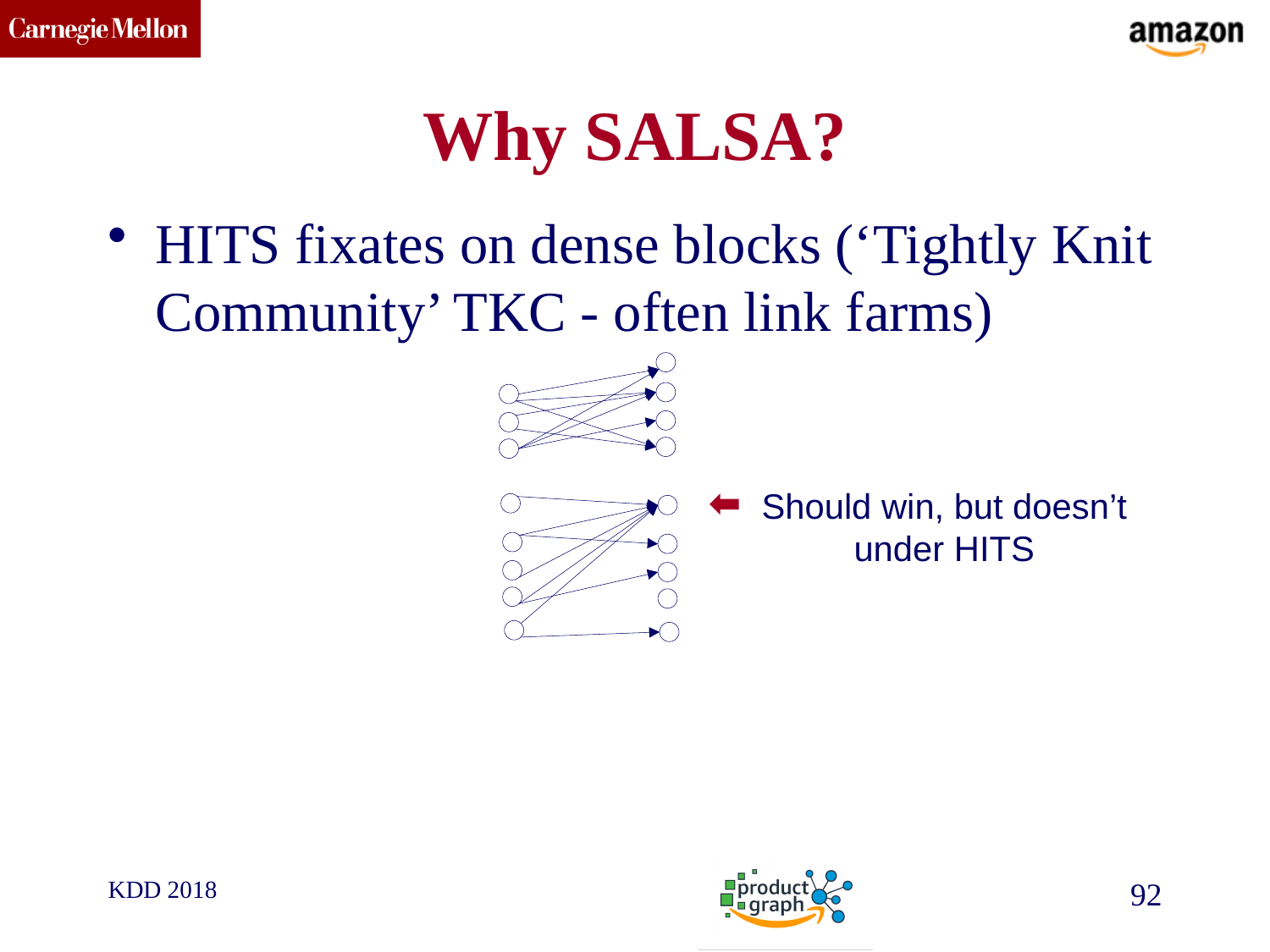

# Why SALSA?
HITS fixates on dense blocks (‘Tightly Knit Community’ TKC - often link farms)

Should win, but doesn’t
under HITS

KDD 2018
92